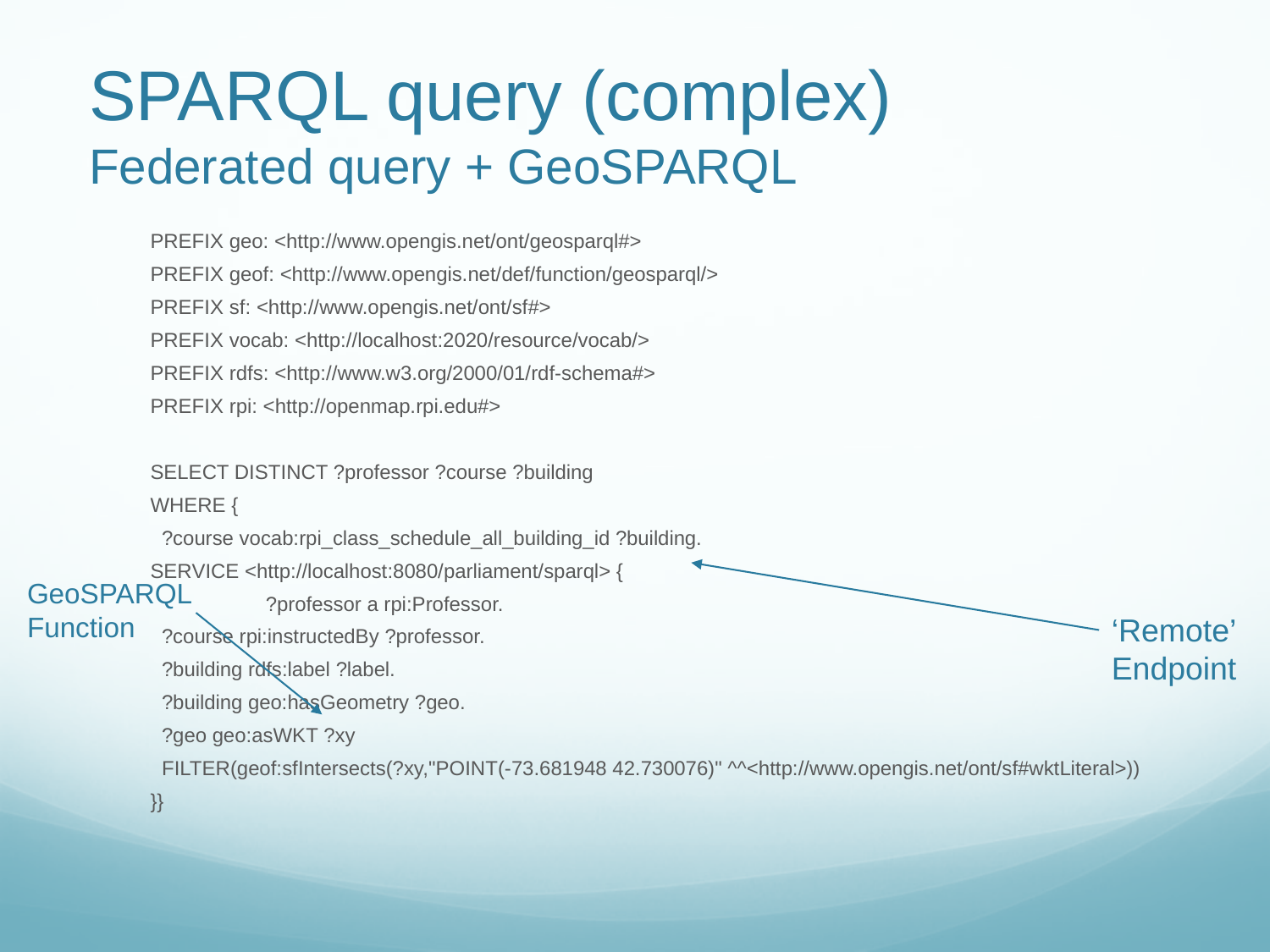

# SPARQL query (complex) Federated query + GeoSPARQL
PREFIX geo: <http://www.opengis.net/ont/geosparql#>
PREFIX geof: <http://www.opengis.net/def/function/geosparql/>
PREFIX sf: <http://www.opengis.net/ont/sf#>
PREFIX vocab: <http://localhost:2020/resource/vocab/>
PREFIX rdfs: <http://www.w3.org/2000/01/rdf-schema#>
PREFIX rpi: <http://openmap.rpi.edu#>

SELECT DISTINCT ?professor ?course ?building
	WHERE {
		  ?course vocab:rpi_class_schedule_all_building_id ?building.
	SERVICE <http://localhost:8080/parliament/sparql> {
  		  ?professor a rpi:Professor.
		  ?course rpi:instructedBy ?professor.
		  ?building rdfs:label ?label.
		  ?building geo:hasGeometry ?geo.
		  ?geo geo:asWKT ?xy
	  FILTER(geof:sfIntersects(?xy,"POINT(-73.681948 42.730076)" ^^<http://www.opengis.net/ont/sf#wktLiteral>))
	}}

GeoSPARQL Function
‘Remote’ Endpoint